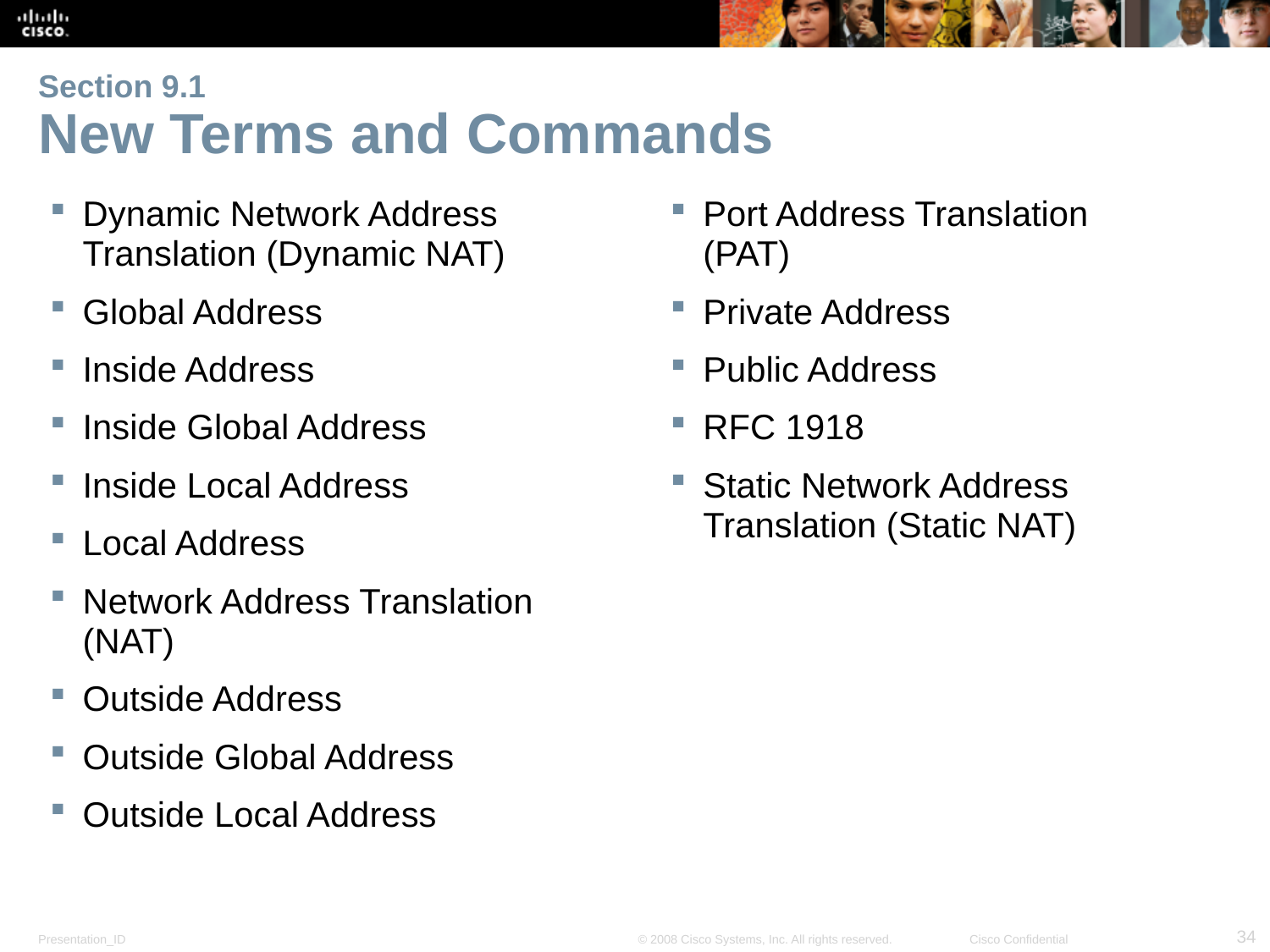

# Section 9.1 New Terms and Commands
Dynamic Network Address Translation (Dynamic NAT)
Global Address
Inside Address
Inside Global Address
Inside Local Address
Local Address
Network Address Translation (NAT)
Outside Address
Outside Global Address
Outside Local Address

Port Address Translation (PAT)
Private Address
Public Address
RFC 1918
Static Network Address Translation (Static NAT)